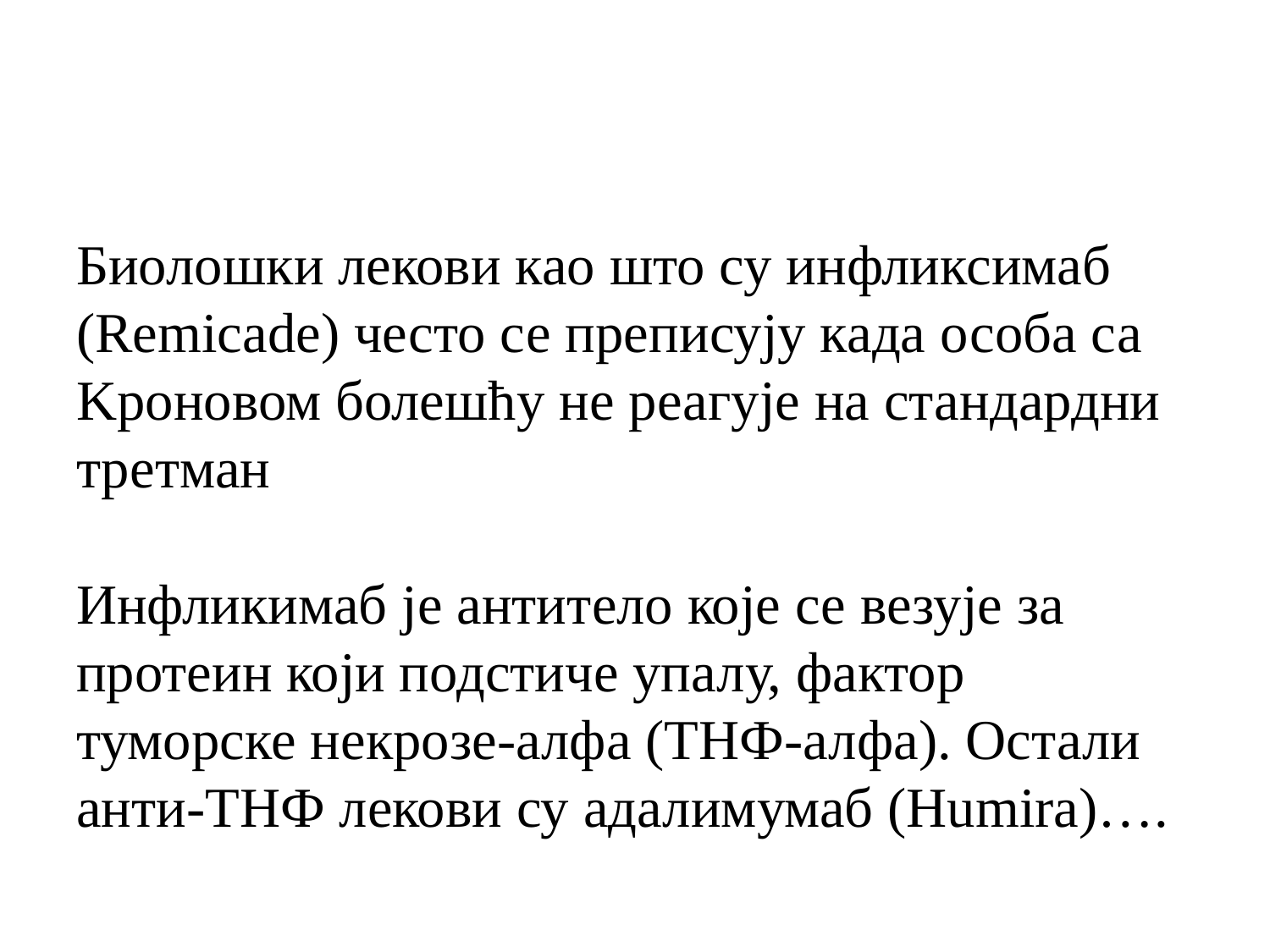

#
Биолошки лекови као што су инфликсимаб (Remicade) често се преписују када особа са Kроновом болешћу не реагује на стандардни третман

Инфликимаб је антитело које се везује за протеин који подстиче упалу, фактор туморске некрозе-алфа (ТНФ-алфа). Остали анти-ТНФ лекови су адалимумаб (Humira)….